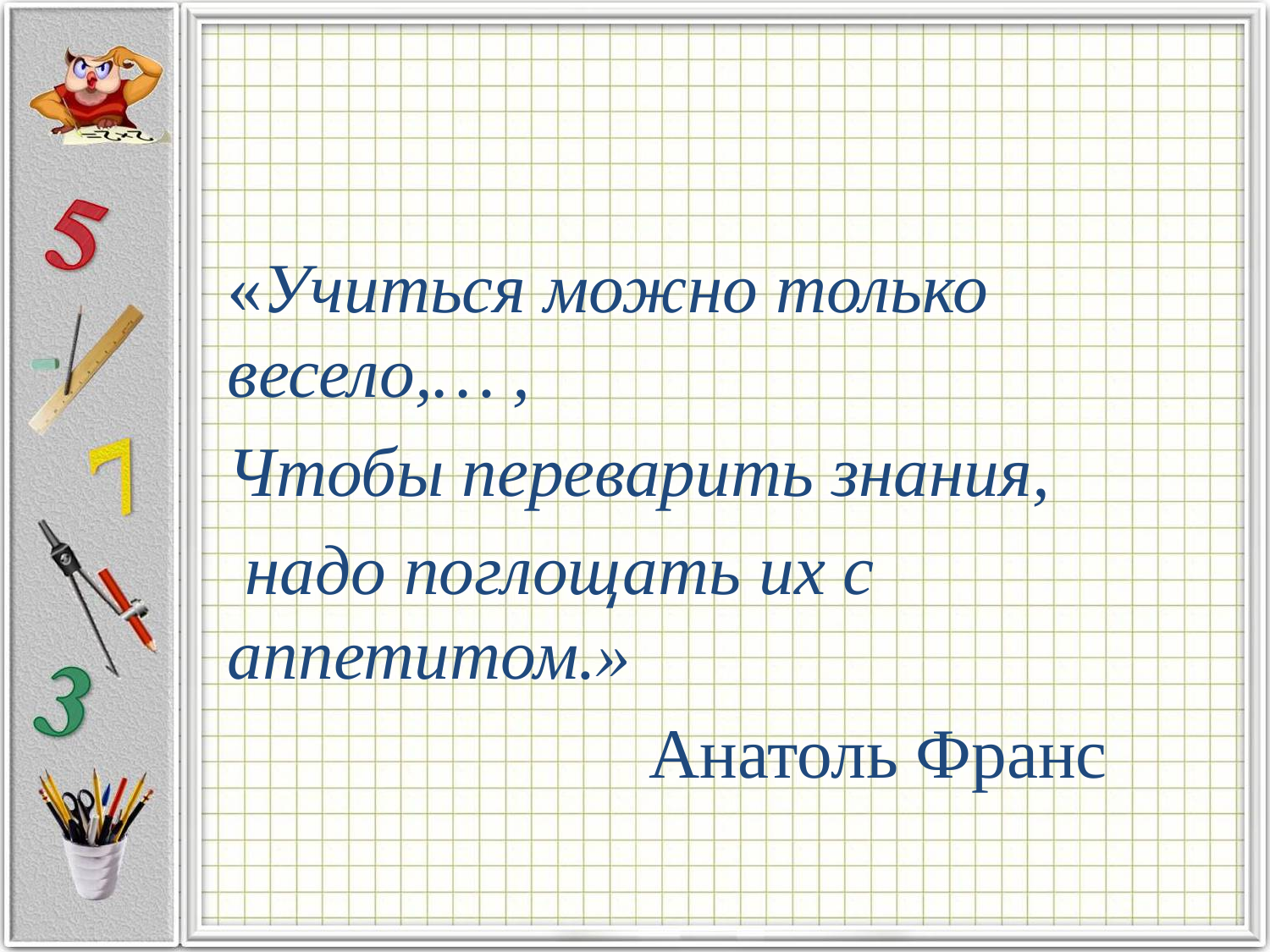

#
«Учиться можно только весело,… ,
Чтобы переварить знания,
 надо поглощать их с аппетитом.»
                        Анатоль Франс